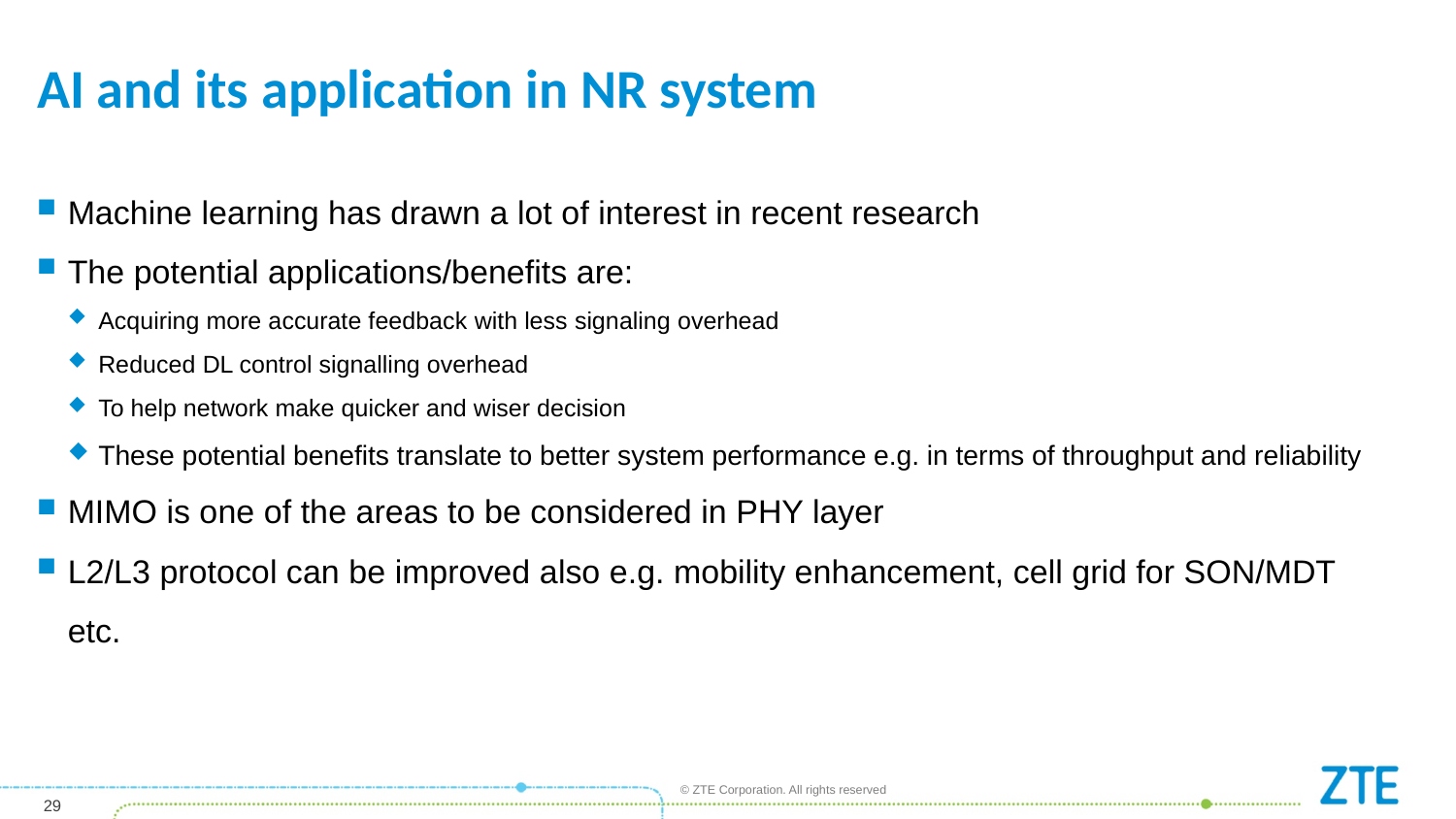

# AI and its application in NR system
Machine learning has drawn a lot of interest in recent research
The potential applications/benefits are:
Acquiring more accurate feedback with less signaling overhead
Reduced DL control signalling overhead
To help network make quicker and wiser decision
These potential benefits translate to better system performance e.g. in terms of throughput and reliability
MIMO is one of the areas to be considered in PHY layer
L2/L3 protocol can be improved also e.g. mobility enhancement, cell grid for SON/MDT etc.